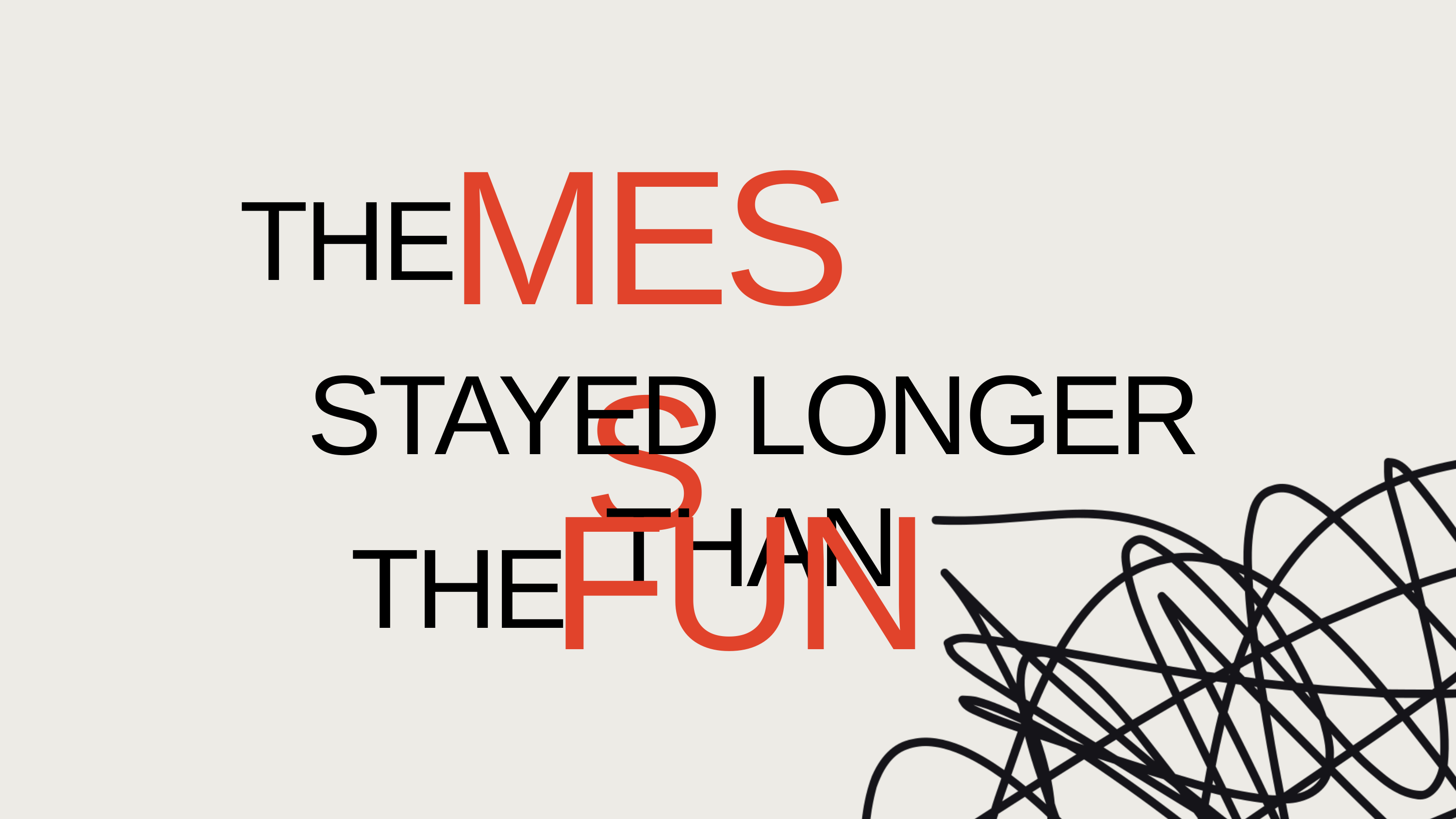

MESS
THE
STAYED LONGER THAN

FUN
THE